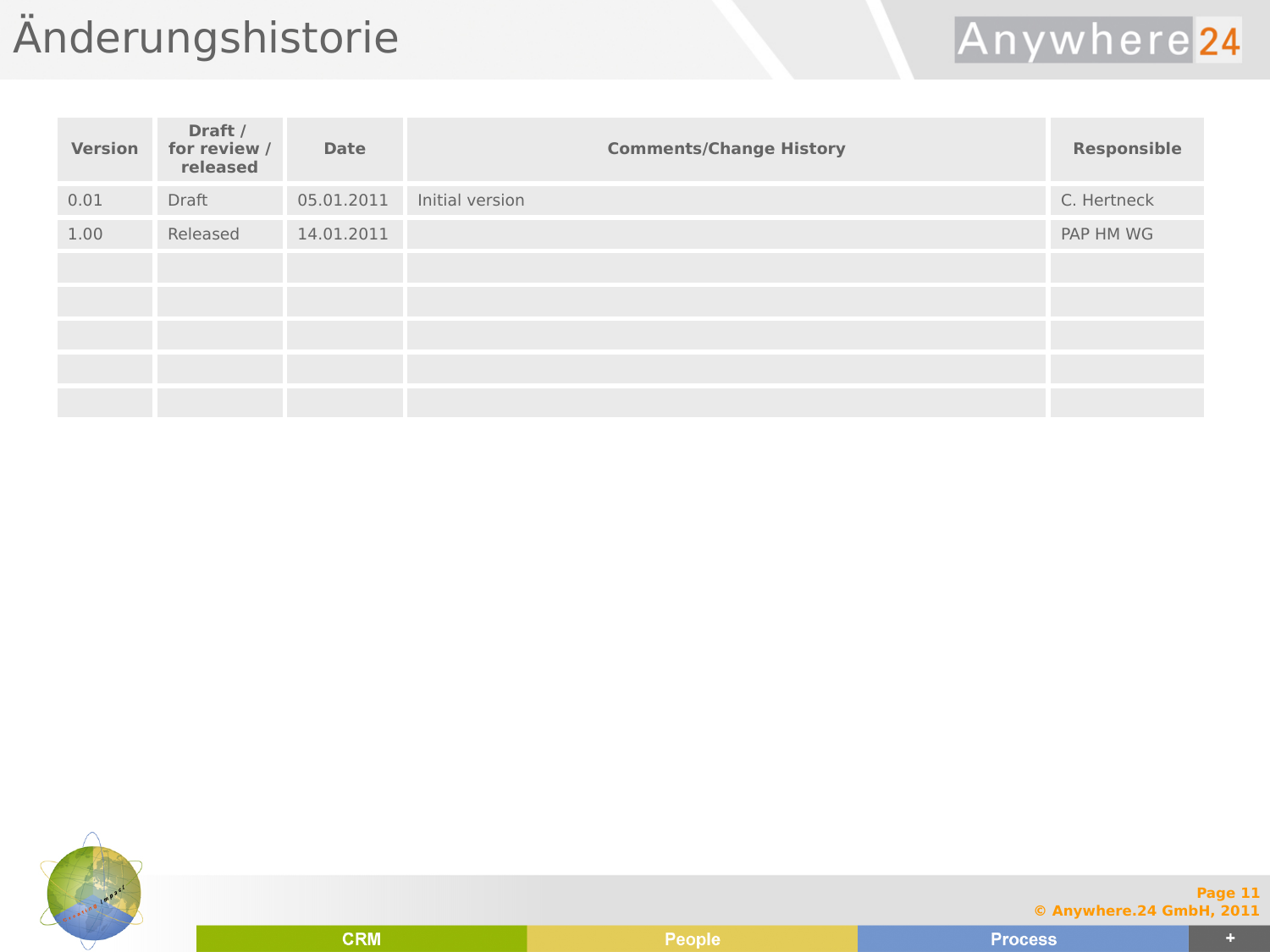

# Änderungshistorie
| Version | Draft / for review / released | Date | Comments/Change History | Responsible |
| --- | --- | --- | --- | --- |
| 0.01 | Draft | 05.01.2011 | Initial version | C. Hertneck |
| 1.00 | Released | 14.01.2011 |  | PAP HM WG |
|  |  |  |  |  |
|  |  |  |  |  |
|  |  |  |  |  |
|  |  |  |  |  |
|  |  |  |  |  |
Page 11
© Anywhere.24 GmbH, 2011